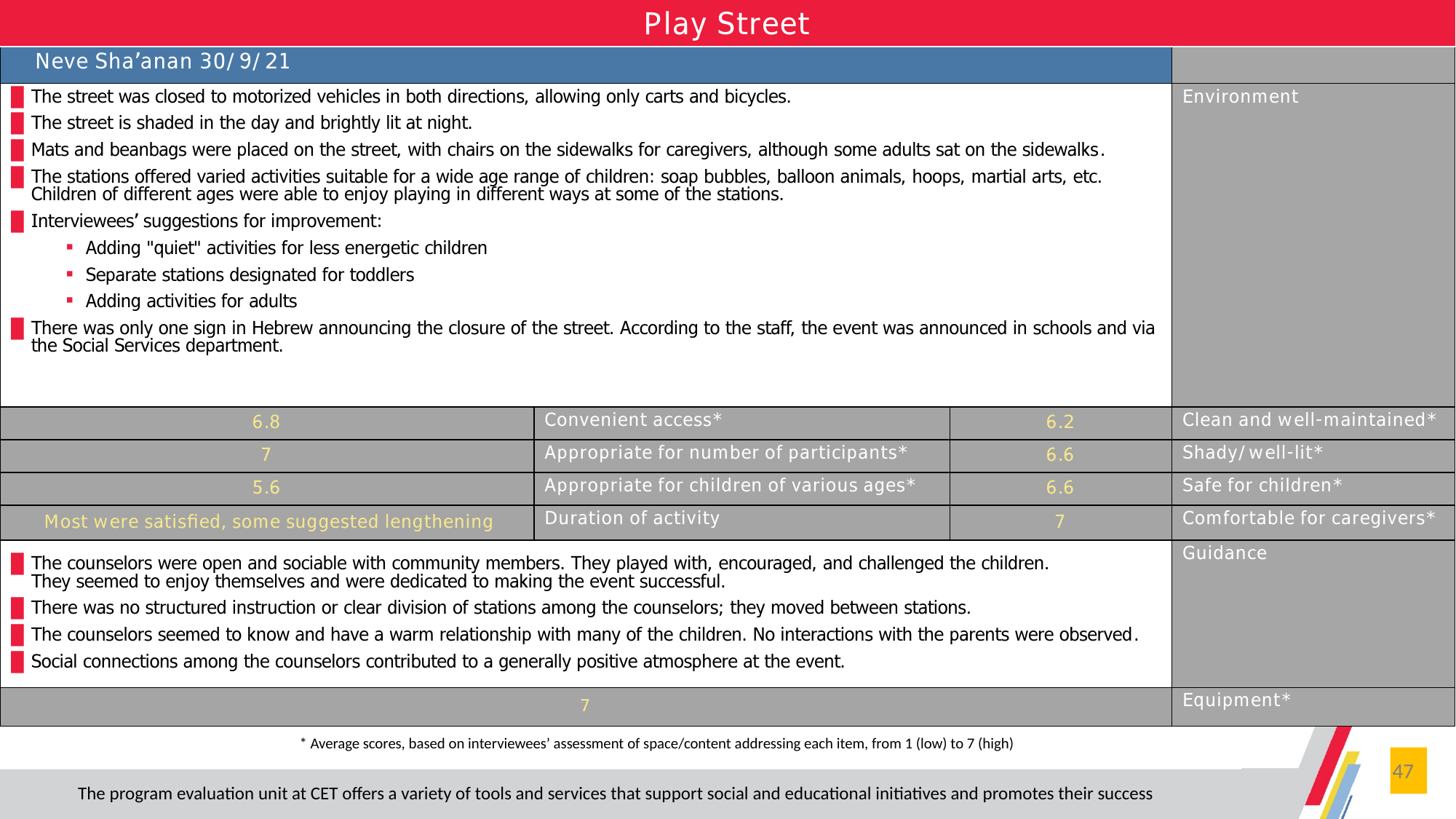

Play Street
| Neve Sha’anan 30/9/21 |  |  |  |
| --- | --- | --- | --- |
| The street was closed to motorized vehicles in both directions, allowing only carts and bicycles. The street is shaded in the day and brightly lit at night. Mats and beanbags were placed on the street, with chairs on the sidewalks for caregivers, although some adults sat on the sidewalks. The stations offered varied activities suitable for a wide age range of children: soap bubbles, balloon animals, hoops, martial arts, etc. Children of different ages were able to enjoy playing in different ways at some of the stations. Interviewees’ suggestions for improvement: Adding "quiet" activities for less energetic children Separate stations designated for toddlers Adding activities for adults There was only one sign in Hebrew announcing the closure of the street. According to the staff, the event was announced in schools and via the Social Services department. |  |  | Environment |
| 6.8 | Convenient access\* | 6.2 | Clean and well-maintained\* |
| 7 | Appropriate for number of participants\* | 6.6 | Shady/well-lit\* |
| 5.6 | Appropriate for children of various ages\* | 6.6 | Safe for children\* |
| Most were satisfied, some suggested lengthening | Duration of activity | 7 | Comfortable for caregivers\* |
| The counselors were open and sociable with community members. They played with, encouraged, and challenged the children. They seemed to enjoy themselves and were dedicated to making the event successful. There was no structured instruction or clear division of stations among the counselors; they moved between stations. The counselors seemed to know and have a warm relationship with many of the children. No interactions with the parents were observed. Social connections among the counselors contributed to a generally positive atmosphere at the event. |  |  | Guidance |
| 7 |  |  | Equipment\* |
* Average scores, based on interviewees’ assessment of space/content addressing each item, from 1 (low) to 7 (high)
47